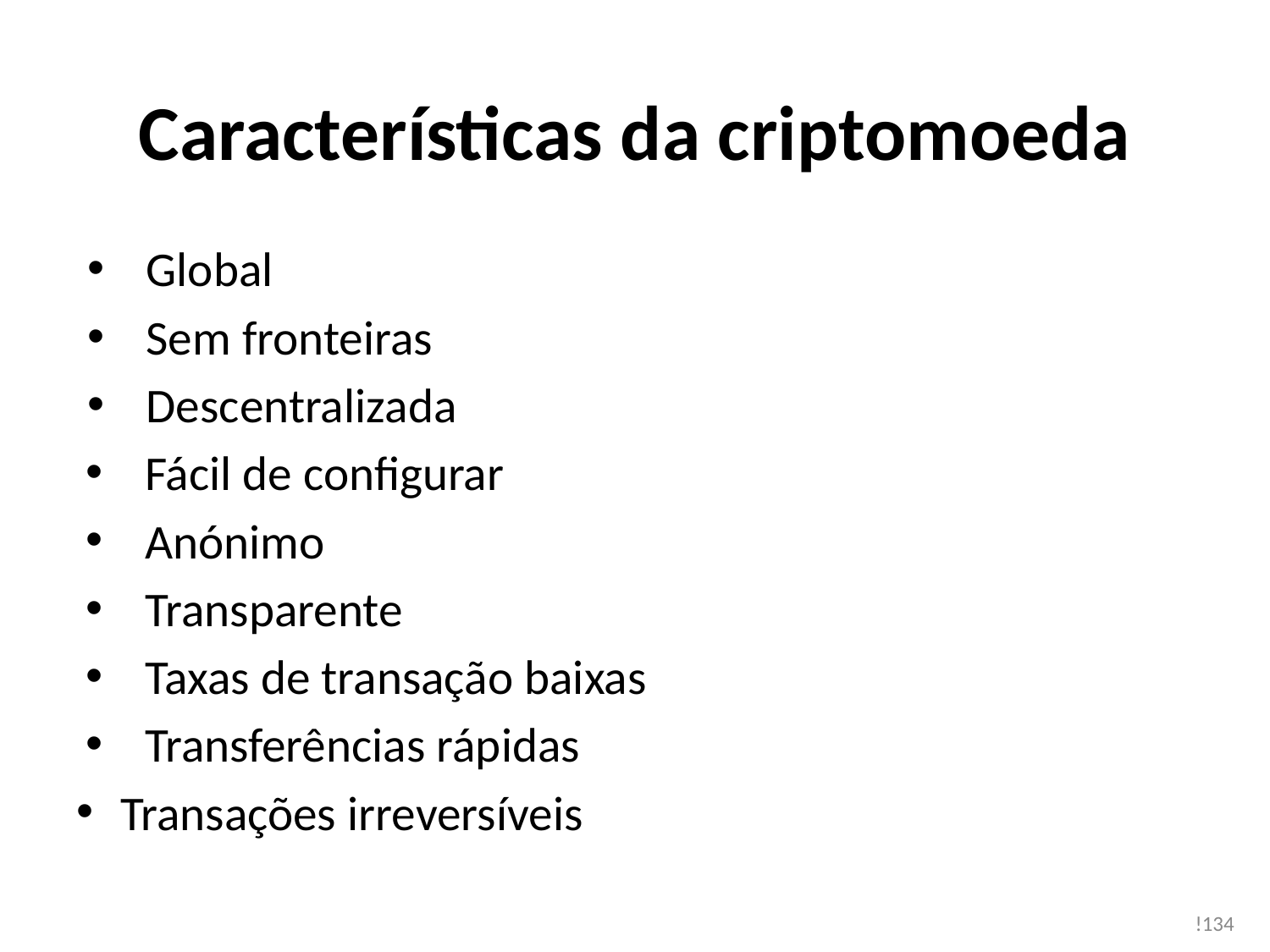

# Características da criptomoeda
Global
Sem fronteiras
Descentralizada
Fácil de configurar
Anónimo
Transparente
Taxas de transação baixas
Transferências rápidas
Transações irreversíveis

!134